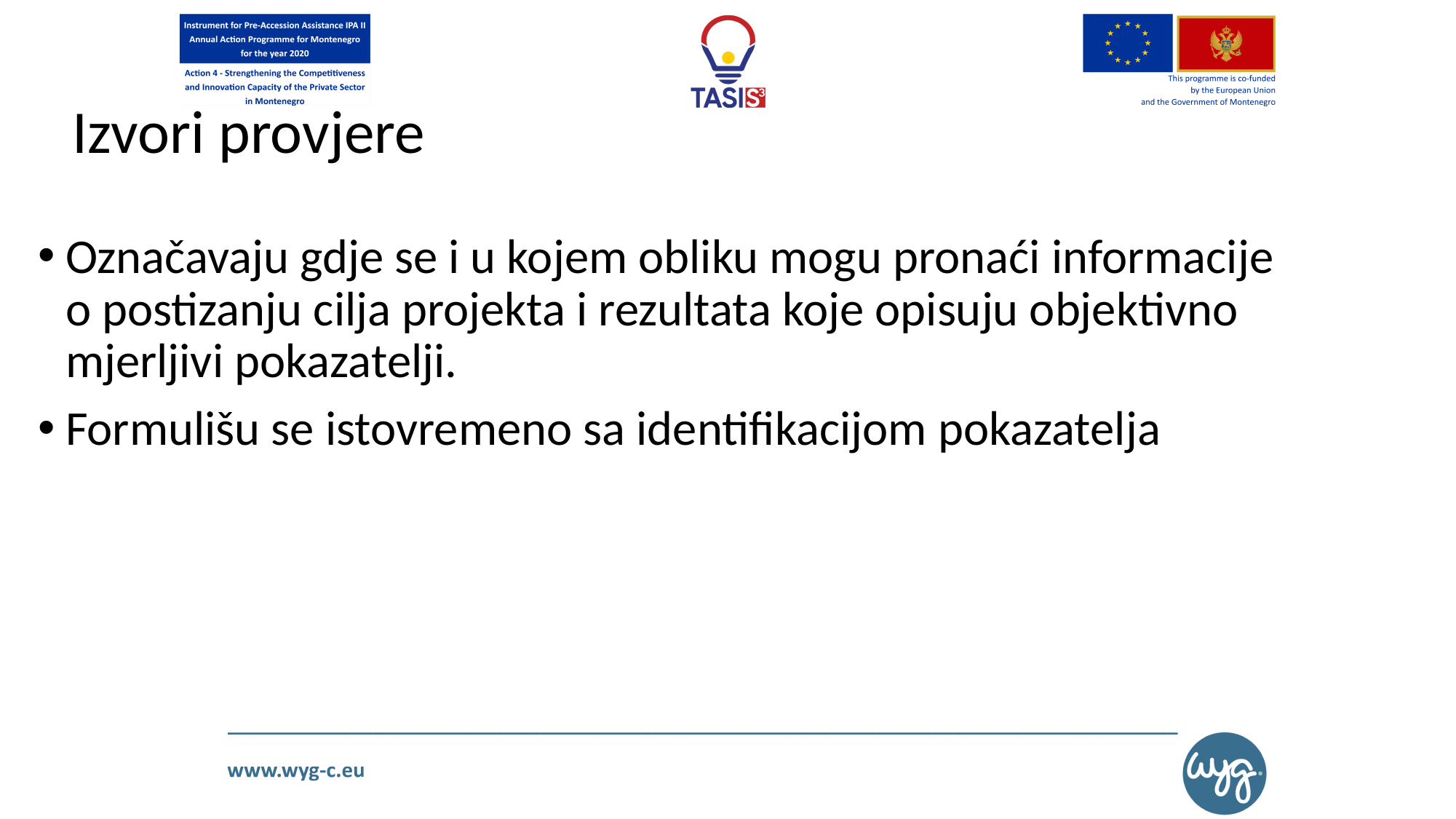

# Izvori provjere
Označavaju gdje se i u kojem obliku mogu pronaći informacije o postizanju cilja projekta i rezultata koje opisuju objektivno mjerljivi pokazatelji.
Formulišu se istovremeno sa identifikacijom pokazatelja